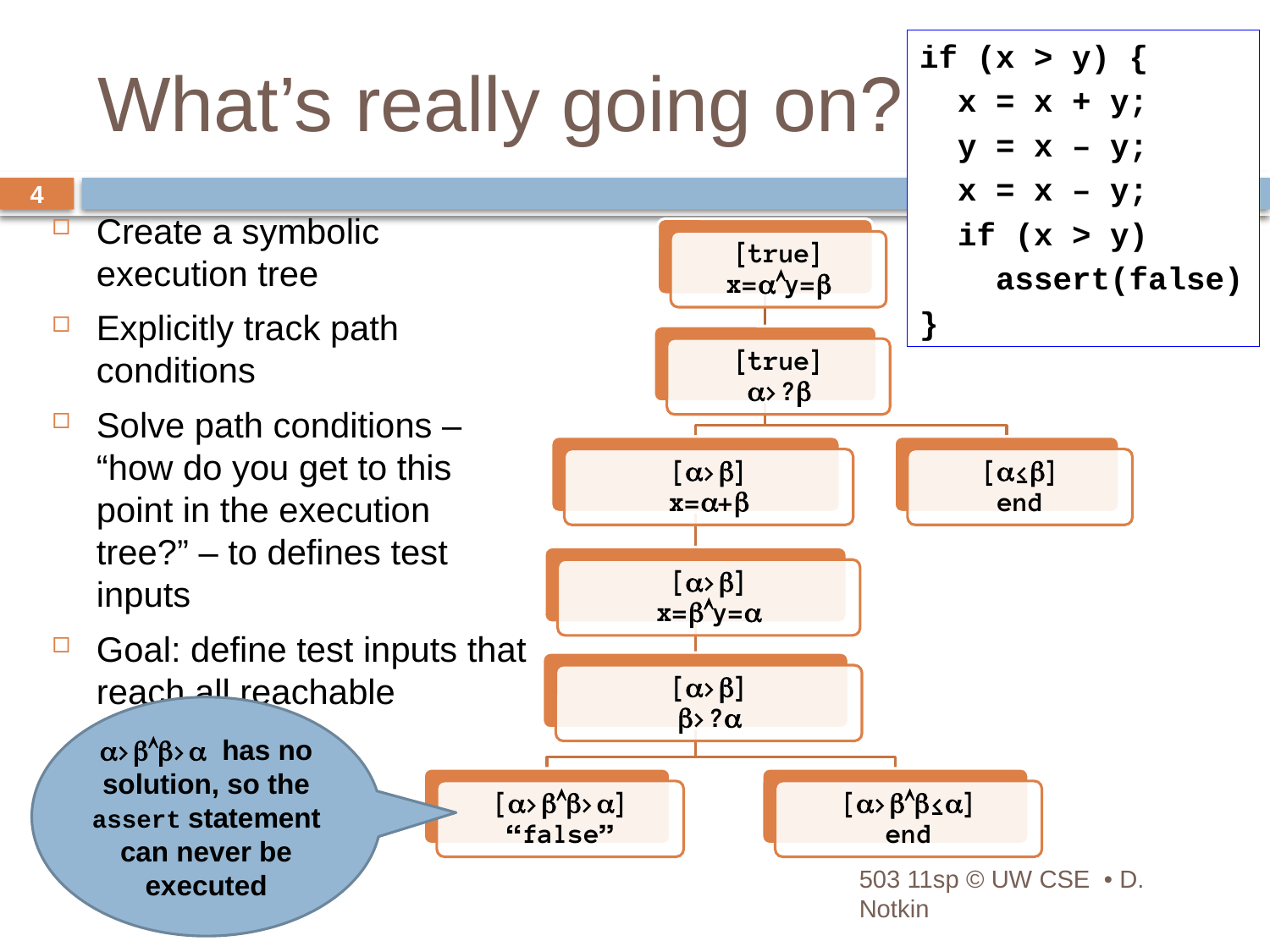

if (x > y) {
  x = x + y;
  y = x – y;
  x = x – y;
  if (x > y)
    assert(false)
}
# What’s really going on?
4
Create a symbolic execution tree
Explicitly track path conditions
Solve path conditions – “how do you get to this point in the execution tree?” – to defines test inputs
Goal: define test inputs that reach all reachable statements
[true]
x=α∧y=β
[true]
α>?β
[α>β]
x=α+β
[α>β]
x=β∧y=α
[α>β]
β>?α
[α>β∧β>α]
“false”
[α>β∧β≤α]
end
[α≤β]
end
α>β∧β>α has no solution, so the assert statement can never be executed
503 11sp © UW CSE  • D. Notkin